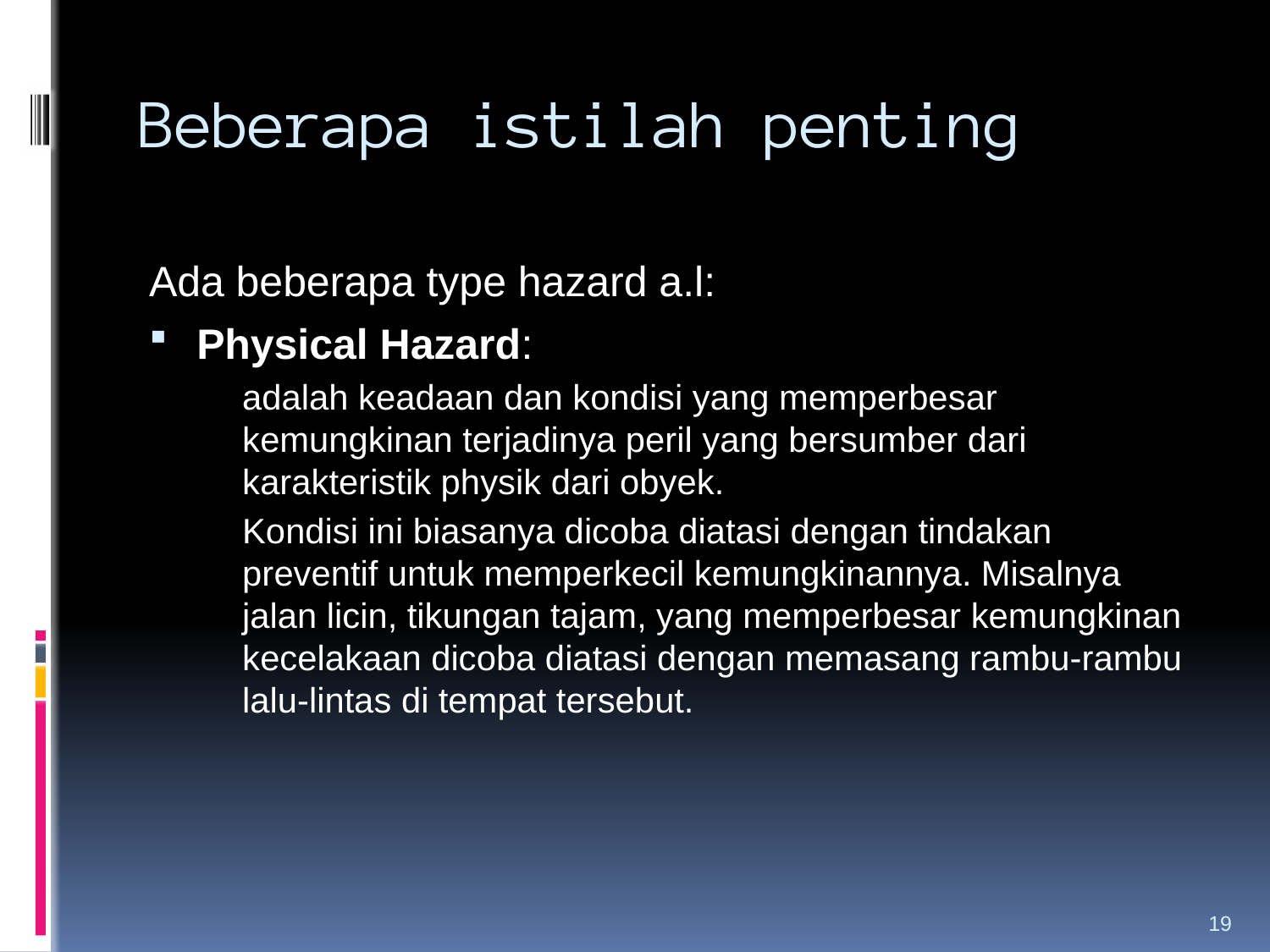

# Beberapa istilah penting
Ada beberapa type hazard a.l:
Physical Hazard:
	adalah keadaan dan kondisi yang memperbesar kemungkinan terjadinya peril yang bersumber dari karakteristik physik dari obyek.
	Kondisi ini biasanya dicoba diatasi dengan tindakan preventif untuk memperkecil kemungkinannya. Misalnya jalan licin, tikungan tajam, yang memperbesar kemungkinan kecelakaan dicoba diatasi dengan memasang rambu-rambu lalu-lintas di tempat tersebut.

19